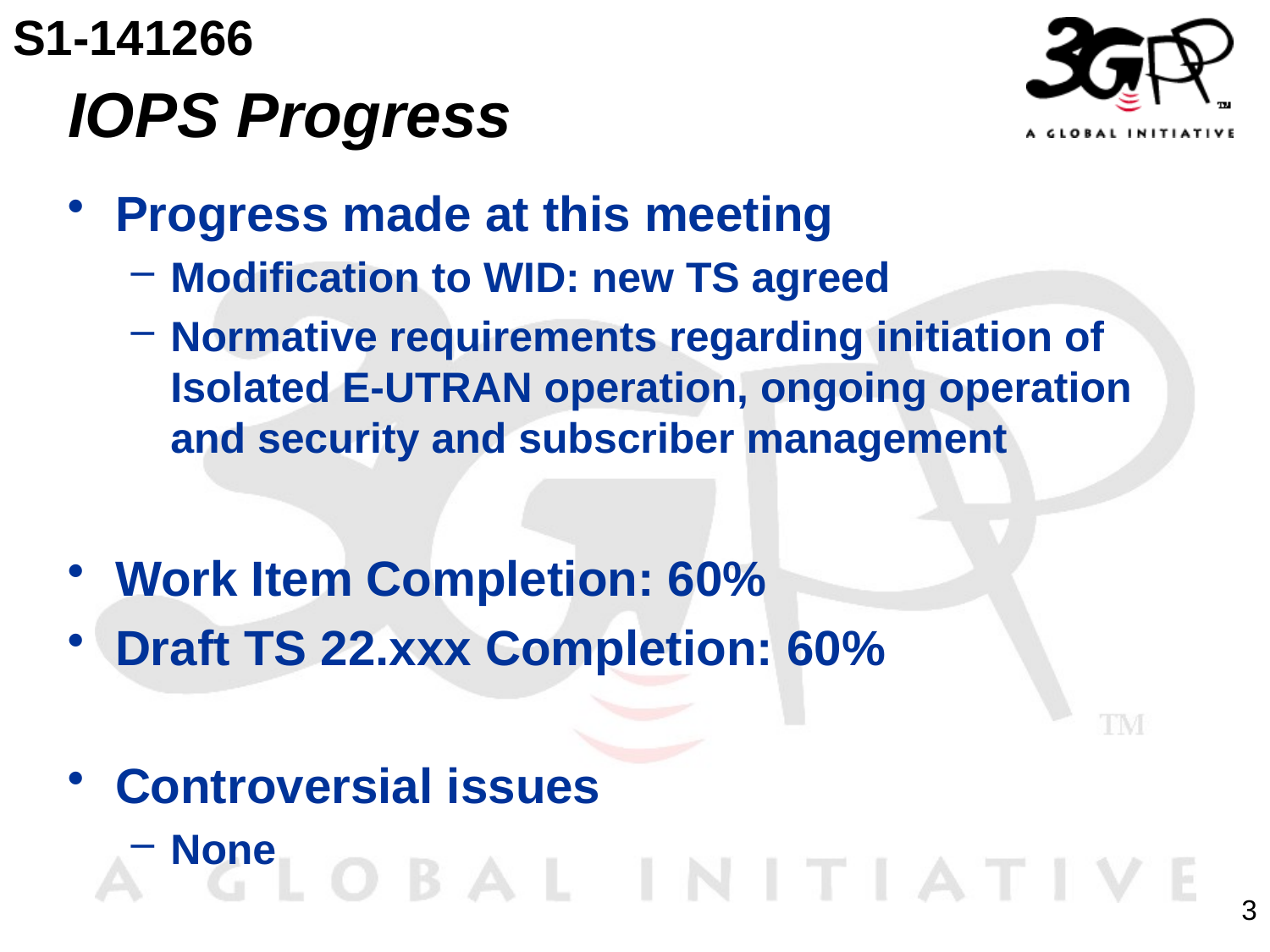

S1-141266
# IOPS Progress
Progress made at this meeting
Modification to WID: new TS agreed
Normative requirements regarding initiation of Isolated E-UTRAN operation, ongoing operation and security and subscriber management

Work Item Completion: 60%
Draft TS 22.xxx Completion: 60%

Controversial issues
None
3